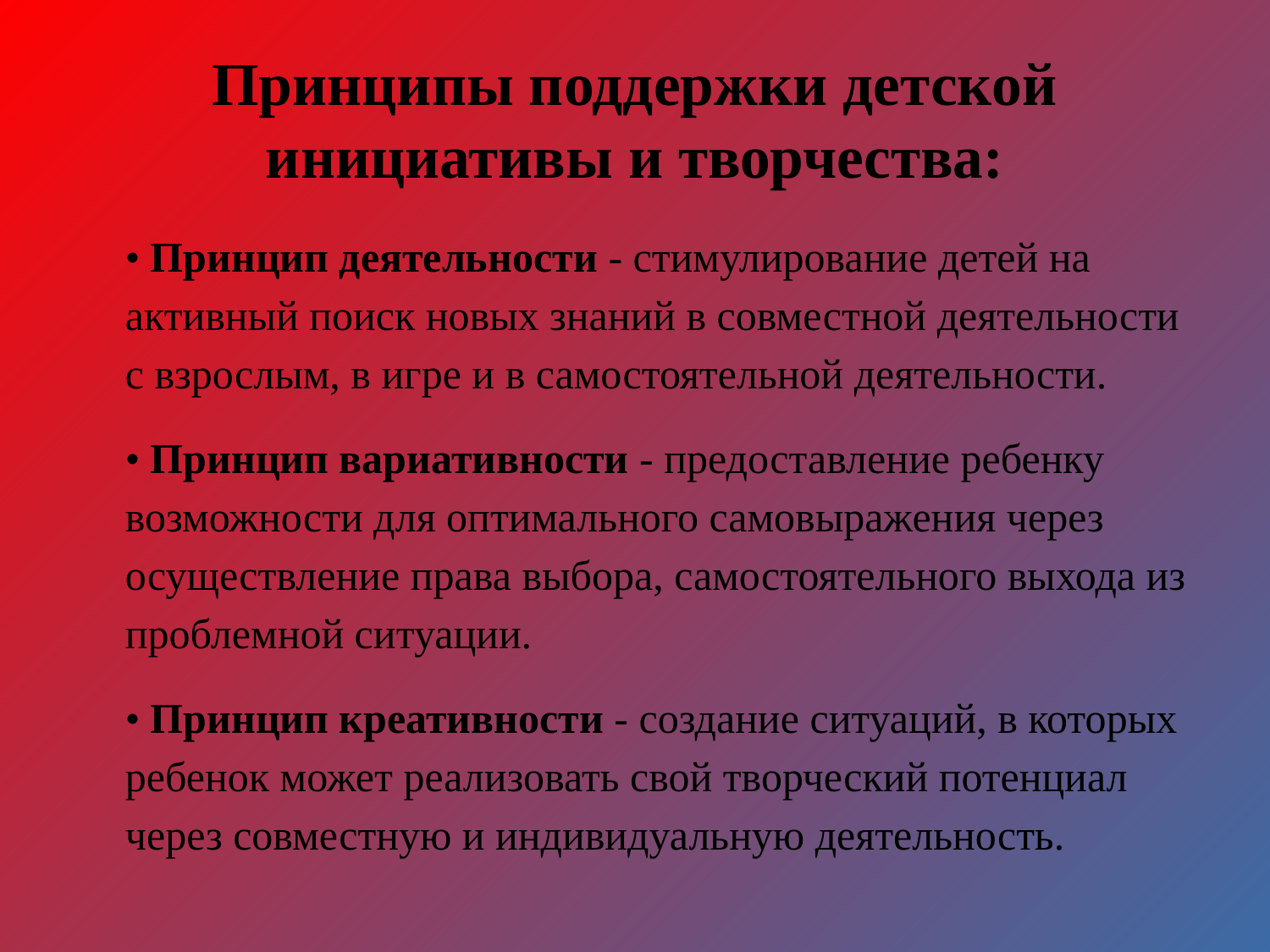

# Принципы поддержки детской инициативы и творчества:
• Принцип деятельности - стимулирование детей на активный поиск новых знаний в совместной деятельности с взрослым, в игре и в самостоятельной деятельности.
• Принцип вариативности - предоставление ребенку возможности для оптимального самовыражения через осуществление права выбора, самостоятельного выхода из проблемной ситуации.
• Принцип креативности - создание ситуаций, в которых ребенок может реализовать свой творческий потенциал через совместную и индивидуальную деятельность.